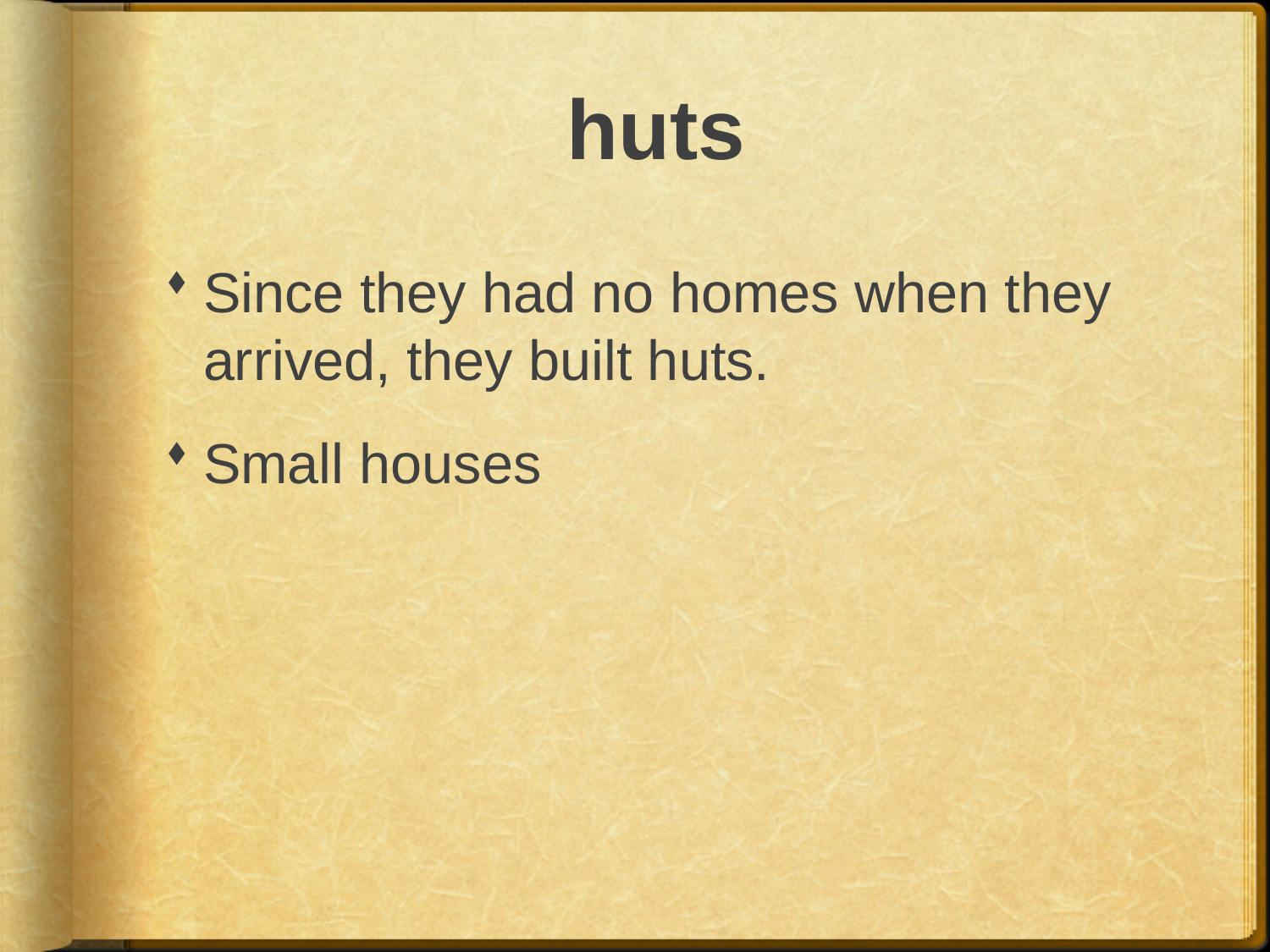

# huts
Since they had no homes when they arrived, they built huts.
Small houses